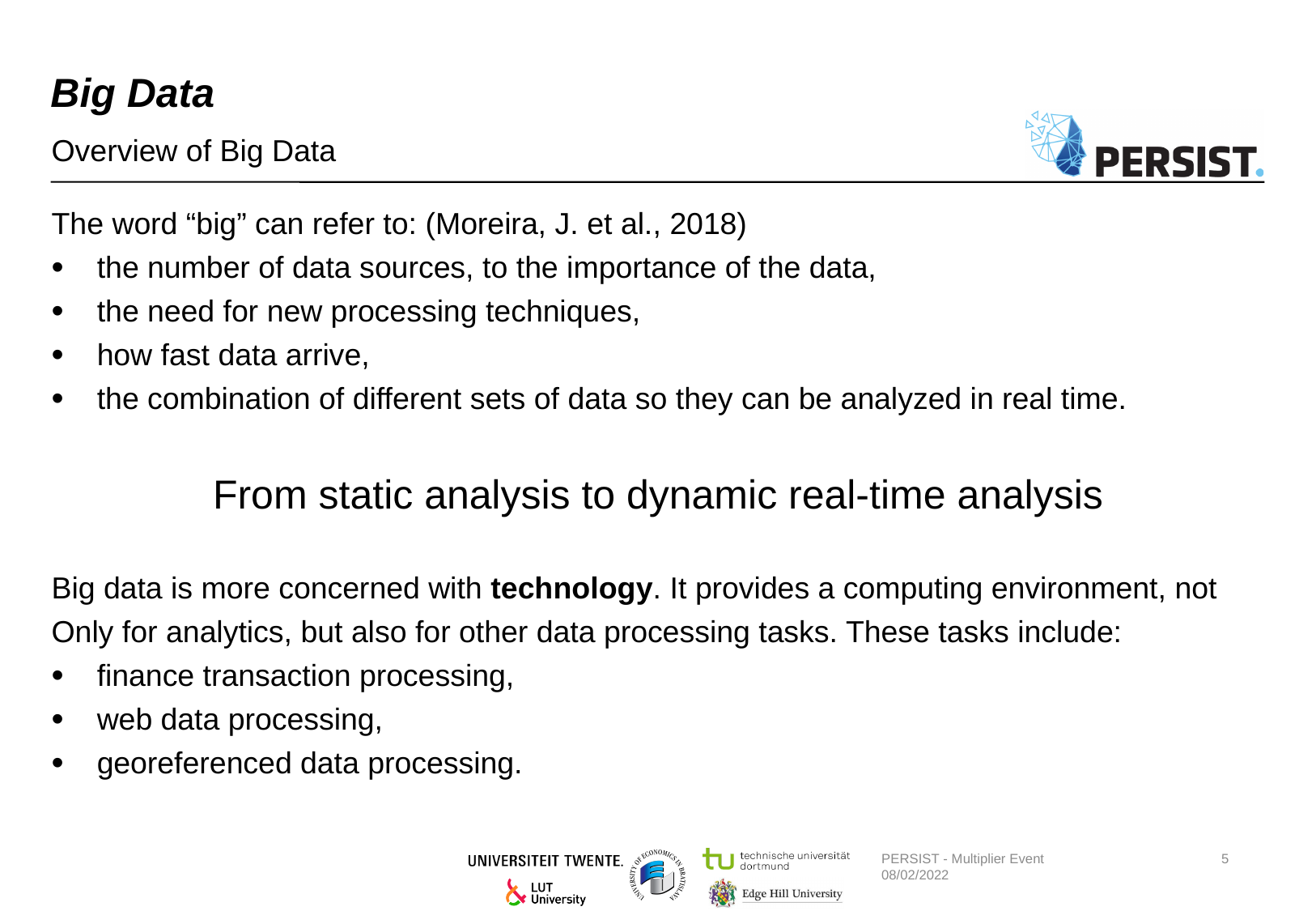

# Big Data
Overview of Big Data
The word “big” can refer to: (Moreira, J. et al., 2018)
the number of data sources, to the importance of the data,
the need for new processing techniques,
how fast data arrive,
the combination of different sets of data so they can be analyzed in real time.

From static analysis to dynamic real-time analysis

Big data is more concerned with technology. It provides a computing environment, not
Only for analytics, but also for other data processing tasks. These tasks include:
finance transaction processing,
web data processing,
georeferenced data processing.